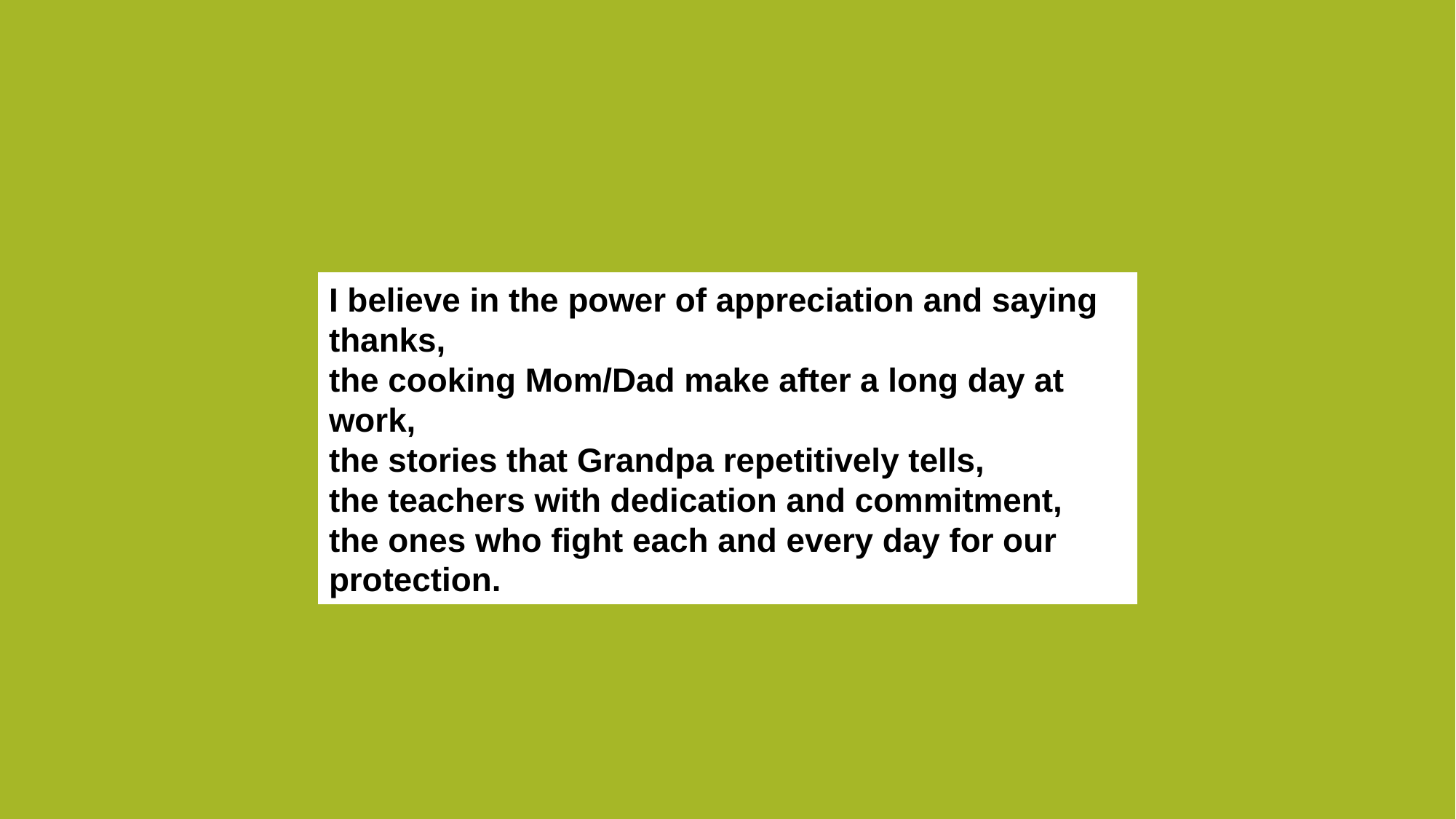

#
I believe in the power of appreciation and saying thanks,
the cooking Mom/Dad make after a long day at work,
the stories that Grandpa repetitively tells,
the teachers with dedication and commitment,
the ones who fight each and every day for our protection.